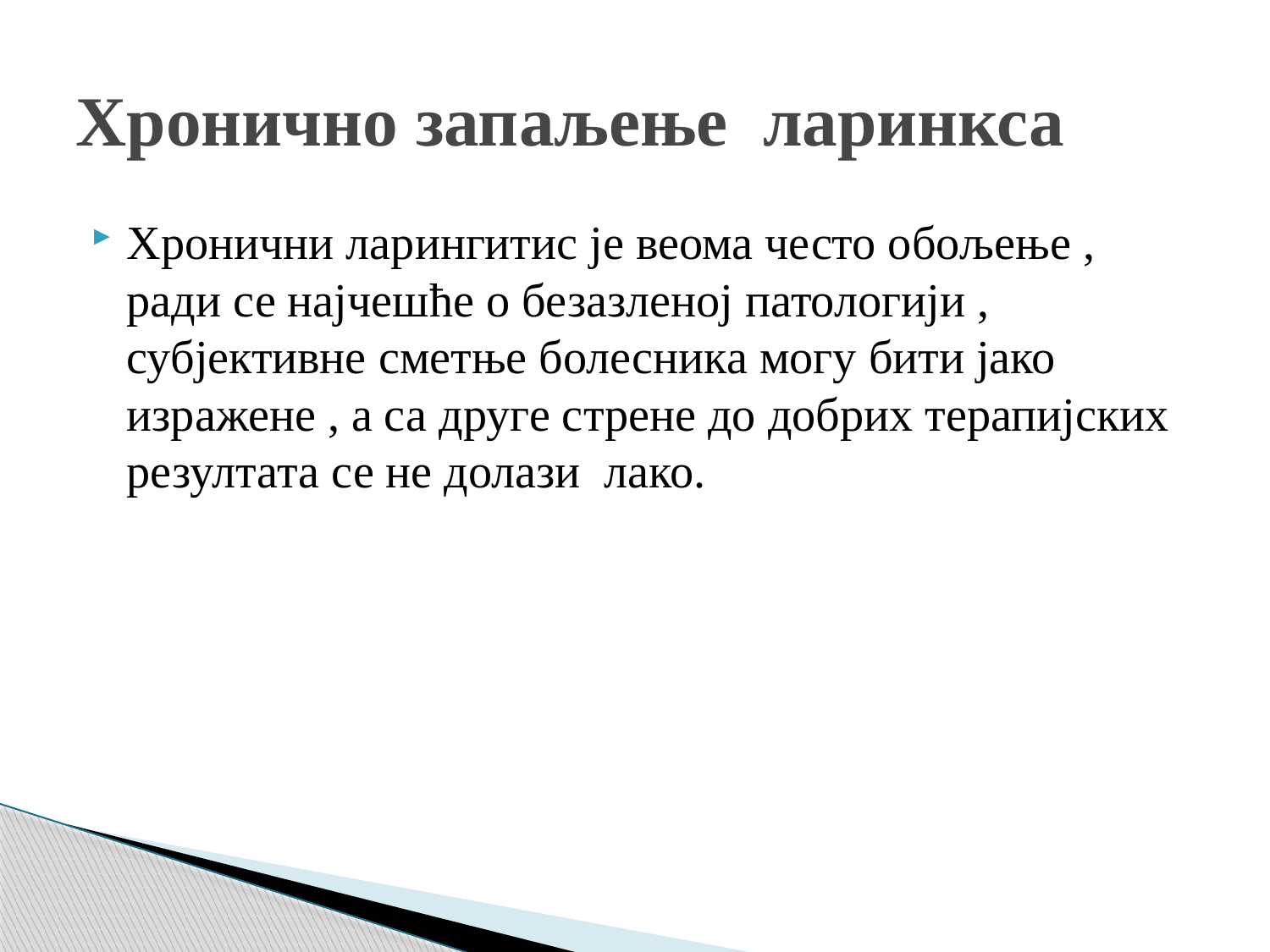

# Хронично запаљење  ларинкса
Хронични ларингитис је веома често обољење , ради се најчешће о безазленој патологији , субјективне сметње болесника могу бити јако изражене , а са друге стрене до добрих терапијских резултата се не долази  лако.